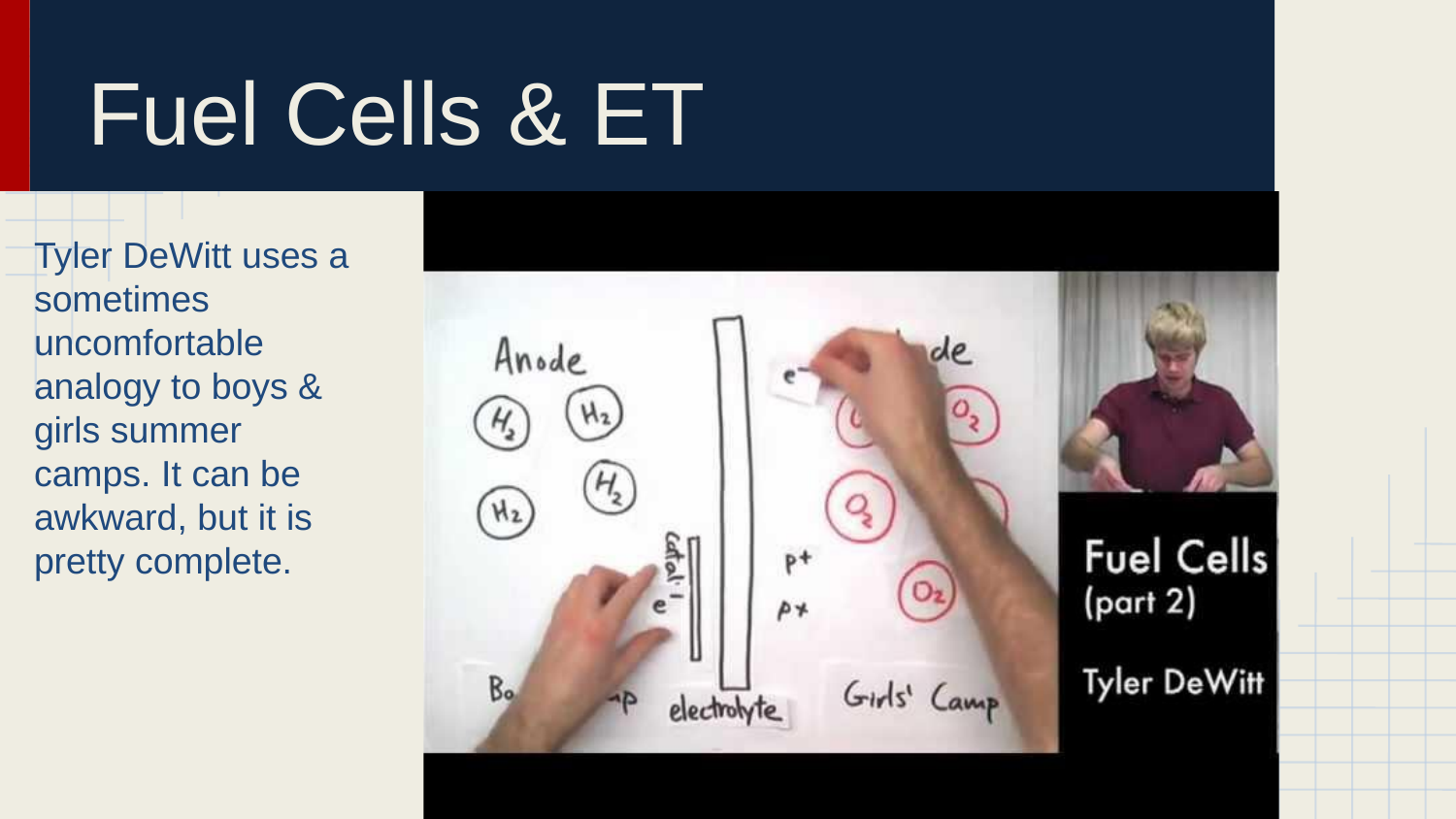

# Fuel Cells & ET

Tyler DeWitt uses a sometimes uncomfortable analogy to boys & girls summer camps. It can be awkward, but it is pretty complete.